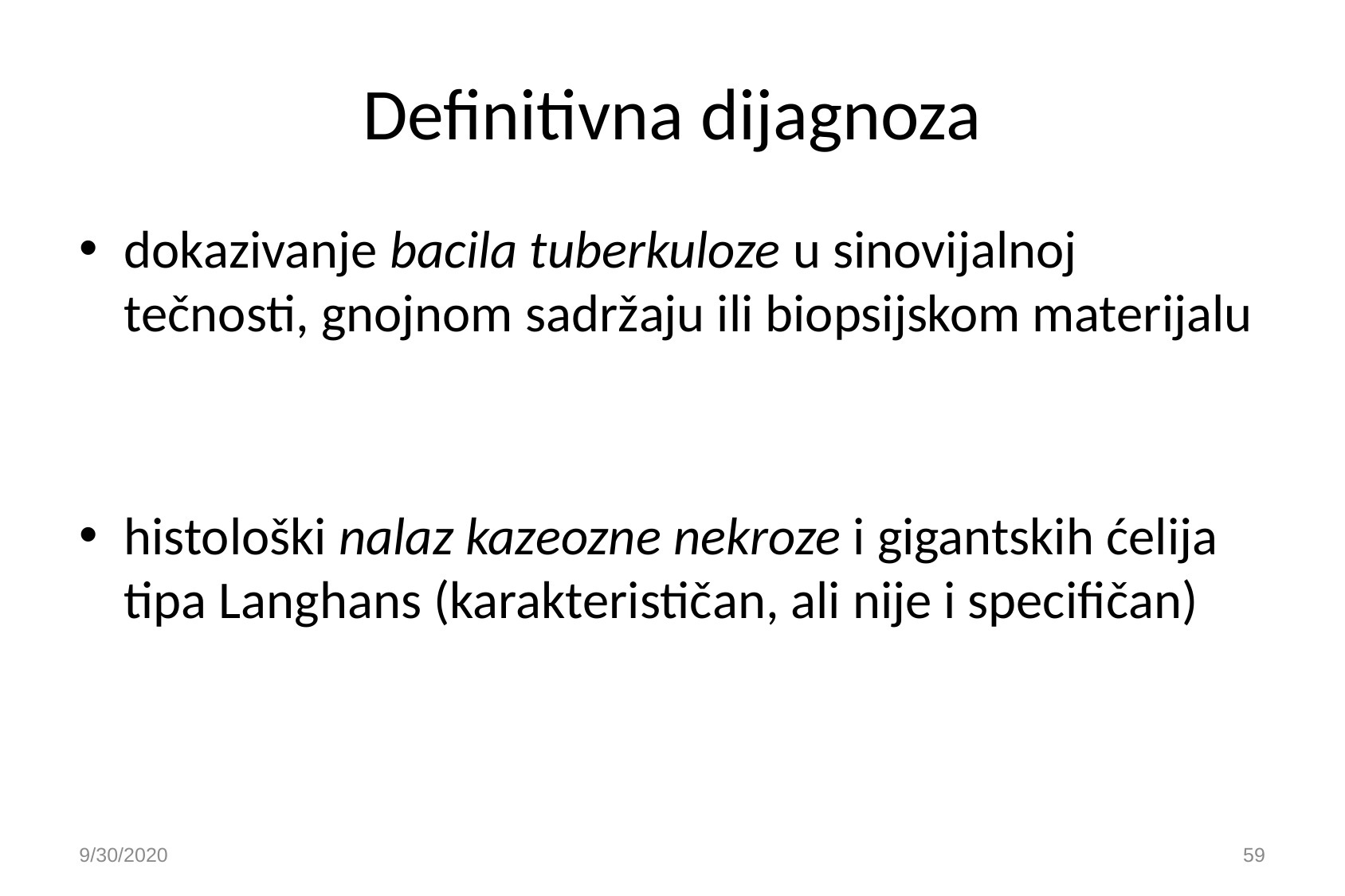

# Definitivna dijagnoza
dokazivanje bacila tuberkuloze u sinovijalnoj tečnosti, gnojnom sadržaju ili biopsijskom materijalu

histološki nalaz kazeozne nekroze i gigantskih ćelija tipa Langhans (karakterističan, ali nije i specifičan)
9/30/2020
59